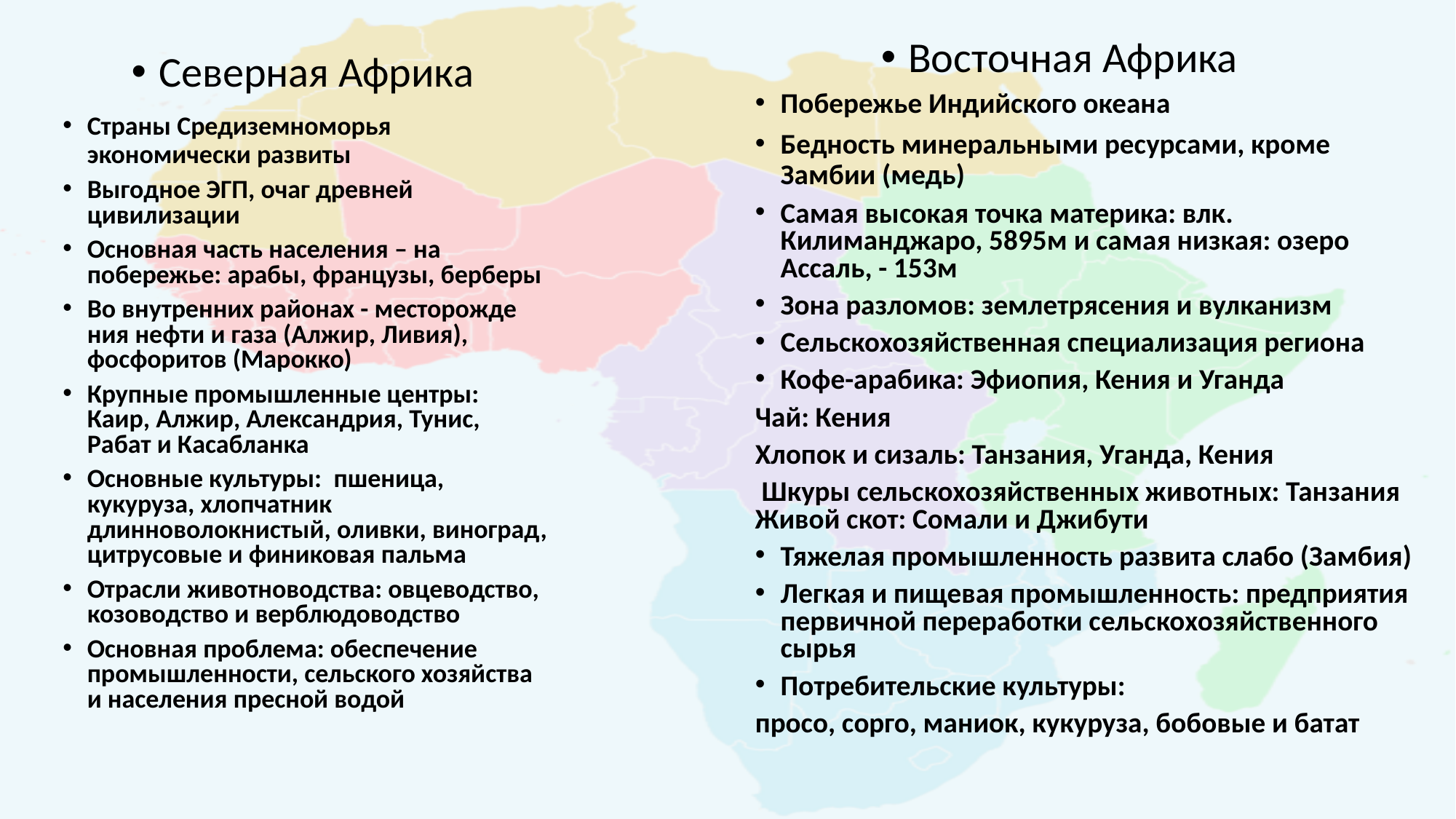

Восточная Африка
Северная Африка
Побережье Индийского океана
Бедность минеральными ресурсами, кроме Замбии (медь)
Самая высокая точка материка: влк. Килиманджаро, 5895м и самая низкая: озеро Ассаль, - 153м
Зона разломов: землетрясения и вулканизм
Сельскохозяйственная специализация региона
Кофе-арабика: Эфиопия, Кения и Уганда
Чай: Кения
Хлопок и сизаль: Танзания, Уганда, Кения
 Шкуры сельскохозяйственных животных: Танзания   Живой скот: Сомали и Джи­бути
Тяжелая промышленность развита слабо (Замбия)
Легкая и пищевая промышленность: предприятия первичной переработки сельскохозяйственного сырья
Потребительские культуры:
просо, сорго, маниок, кукуруза, бобовые и батат

Страны Средиземноморья экономически развиты
Выгодное ЭГП, очаг древней цивилизации
Основная часть населения – на побережье: арабы, французы, берберы
Во внутренних районах - месторожде­ния нефти и газа (Алжир, Ливия), фосфоритов (Марокко)
Крупные промышленные центры: Каир, Ал­жир, Александрия, Тунис, Рабат и Касабланка
Основные культуры:  пшеница, кукуруза, хлопчатник длинноволокнистый, оливки, виноград, цитрусовые и финиковая пальма
Отрасли животноводства: овцеводство, козоводство и верблюдоводство
Основная проб­лема: обеспечение промышленности, сельского хозяйства и насе­ления пресной водой